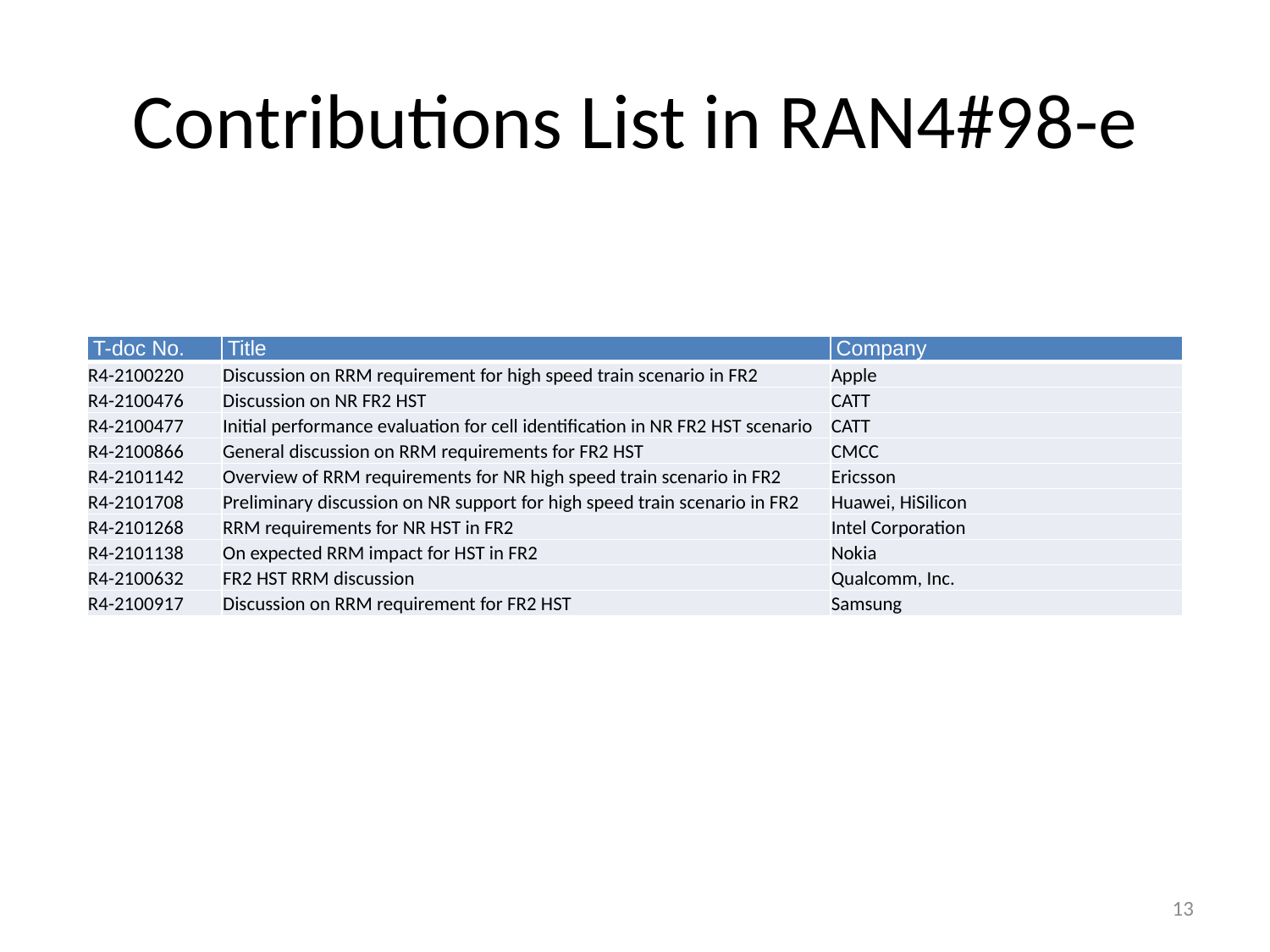

# Contributions List in RAN4#98-e
| T-doc No. | Title | Company |
| --- | --- | --- |
| R4-2100220 | Discussion on RRM requirement for high speed train scenario in FR2 | Apple |
| R4-2100476 | Discussion on NR FR2 HST | CATT |
| R4-2100477 | Initial performance evaluation for cell identification in NR FR2 HST scenario | CATT |
| R4-2100866 | General discussion on RRM requirements for FR2 HST | CMCC |
| R4-2101142 | Overview of RRM requirements for NR high speed train scenario in FR2 | Ericsson |
| R4-2101708 | Preliminary discussion on NR support for high speed train scenario in FR2 | Huawei, HiSilicon |
| R4-2101268 | RRM requirements for NR HST in FR2 | Intel Corporation |
| R4-2101138 | On expected RRM impact for HST in FR2 | Nokia |
| R4-2100632 | FR2 HST RRM discussion | Qualcomm, Inc. |
| R4-2100917 | Discussion on RRM requirement for FR2 HST | Samsung |
13